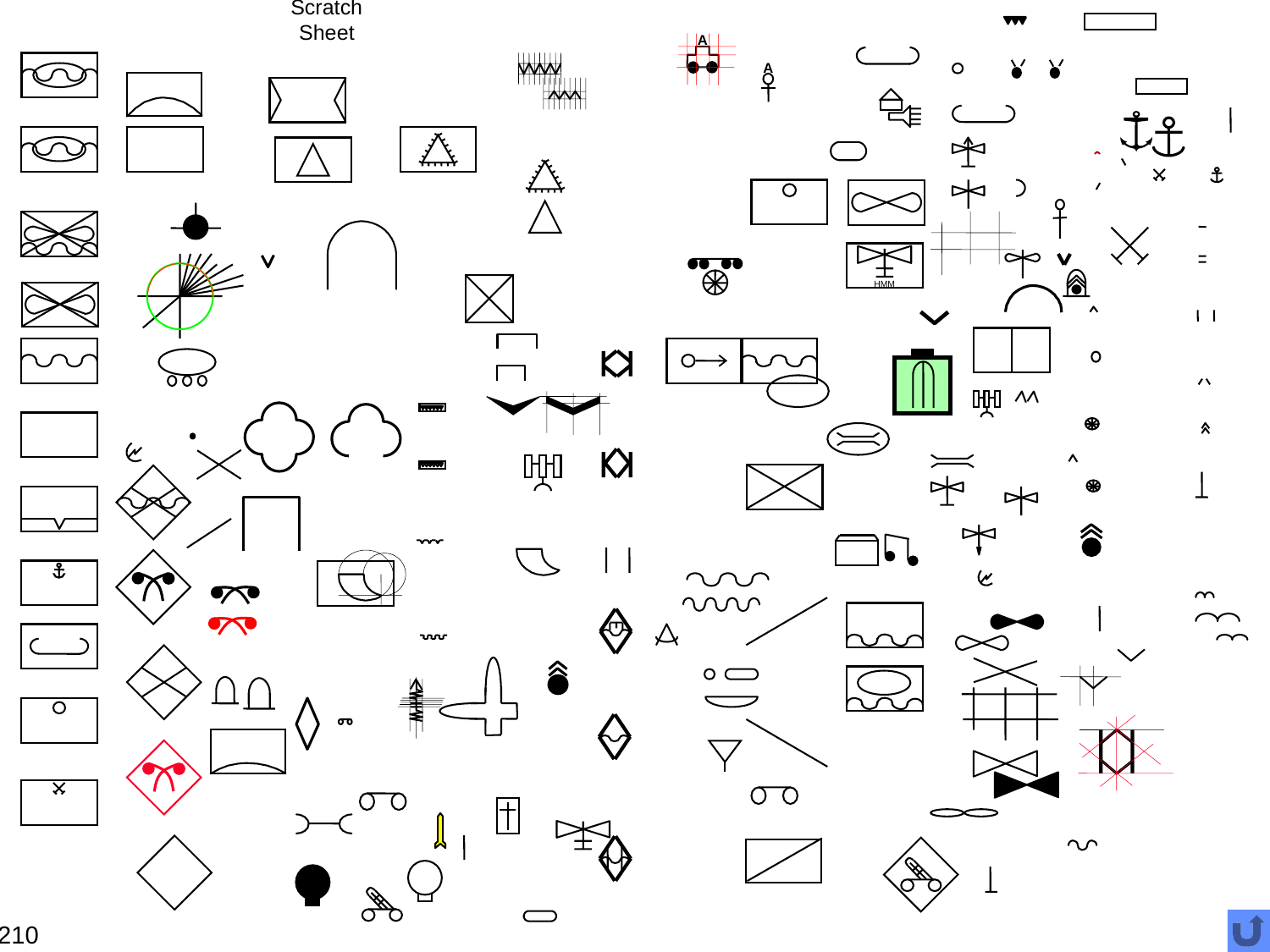

# Scratch Sheet

A

A

HMM

210